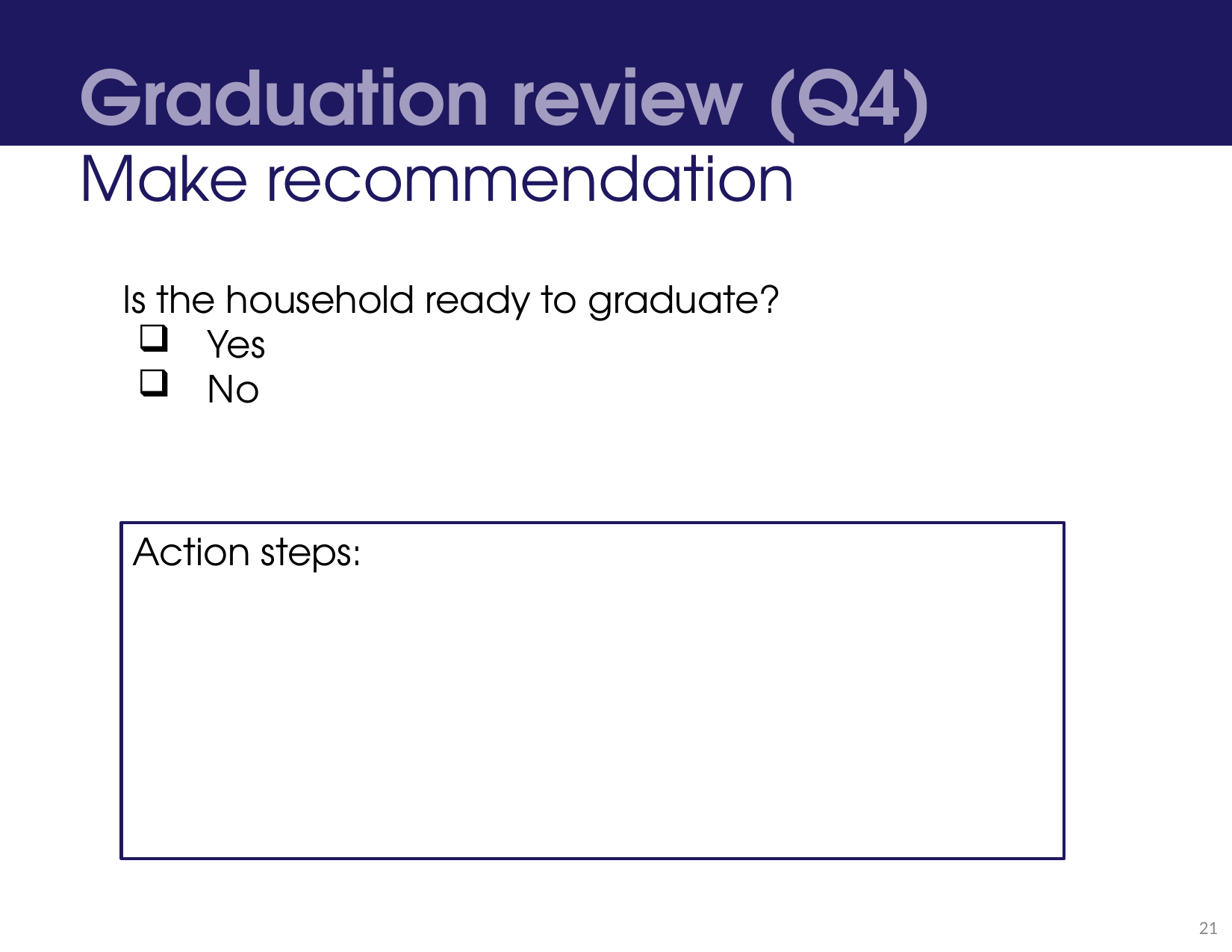

# Graduation review (Q4)
Make recommendation
Is the household ready to graduate?
Yes
No

Action steps:
21